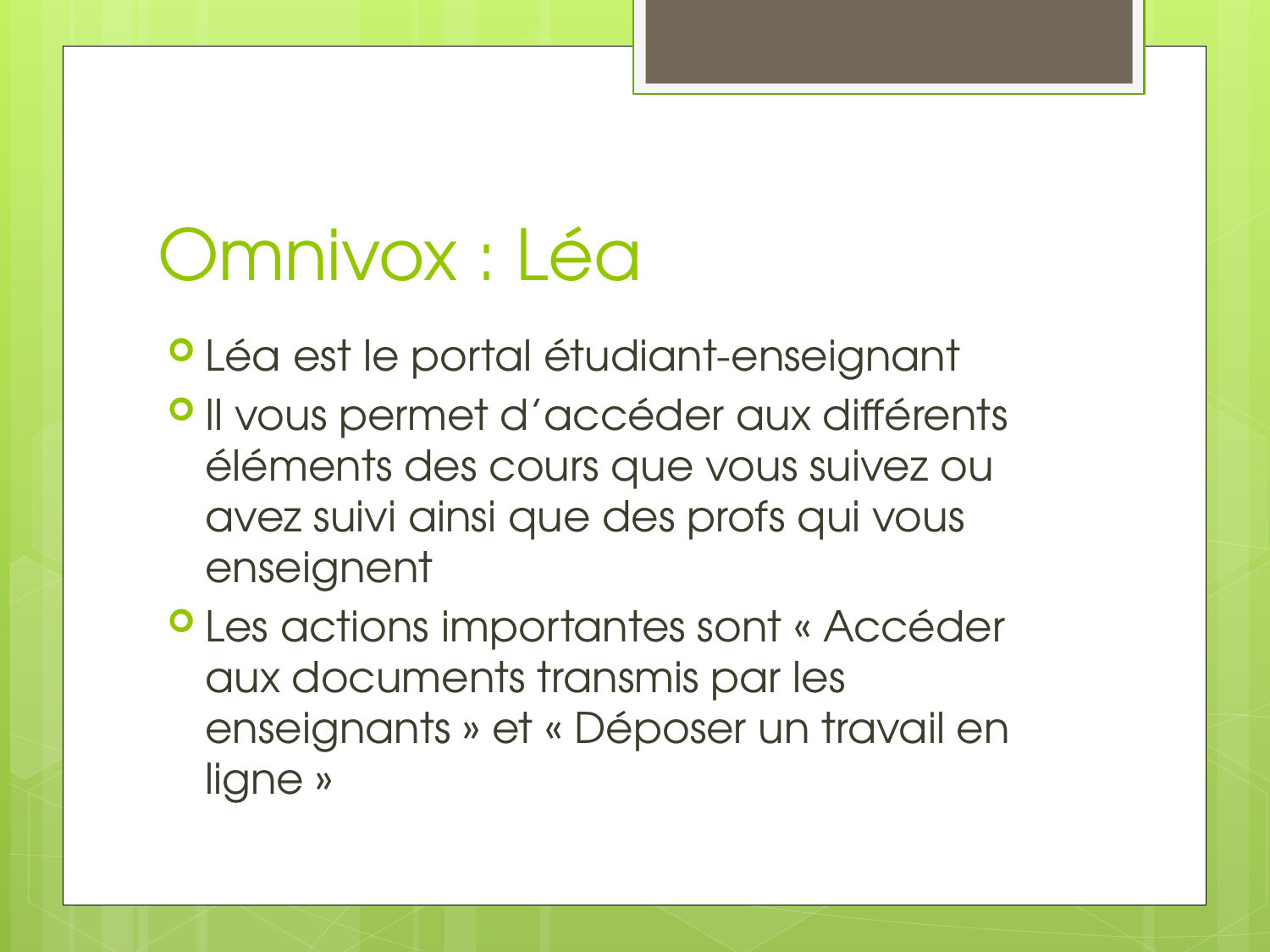

# Omnivox : Léa
Léa est le portal étudiant-enseignant
Il vous permet d’accéder aux différents éléments des cours que vous suivez ou avez suivi ainsi que des profs qui vous enseignent
Les actions importantes sont « Accéder  aux documents transmis par les enseignants » et « Déposer un travail en ligne »